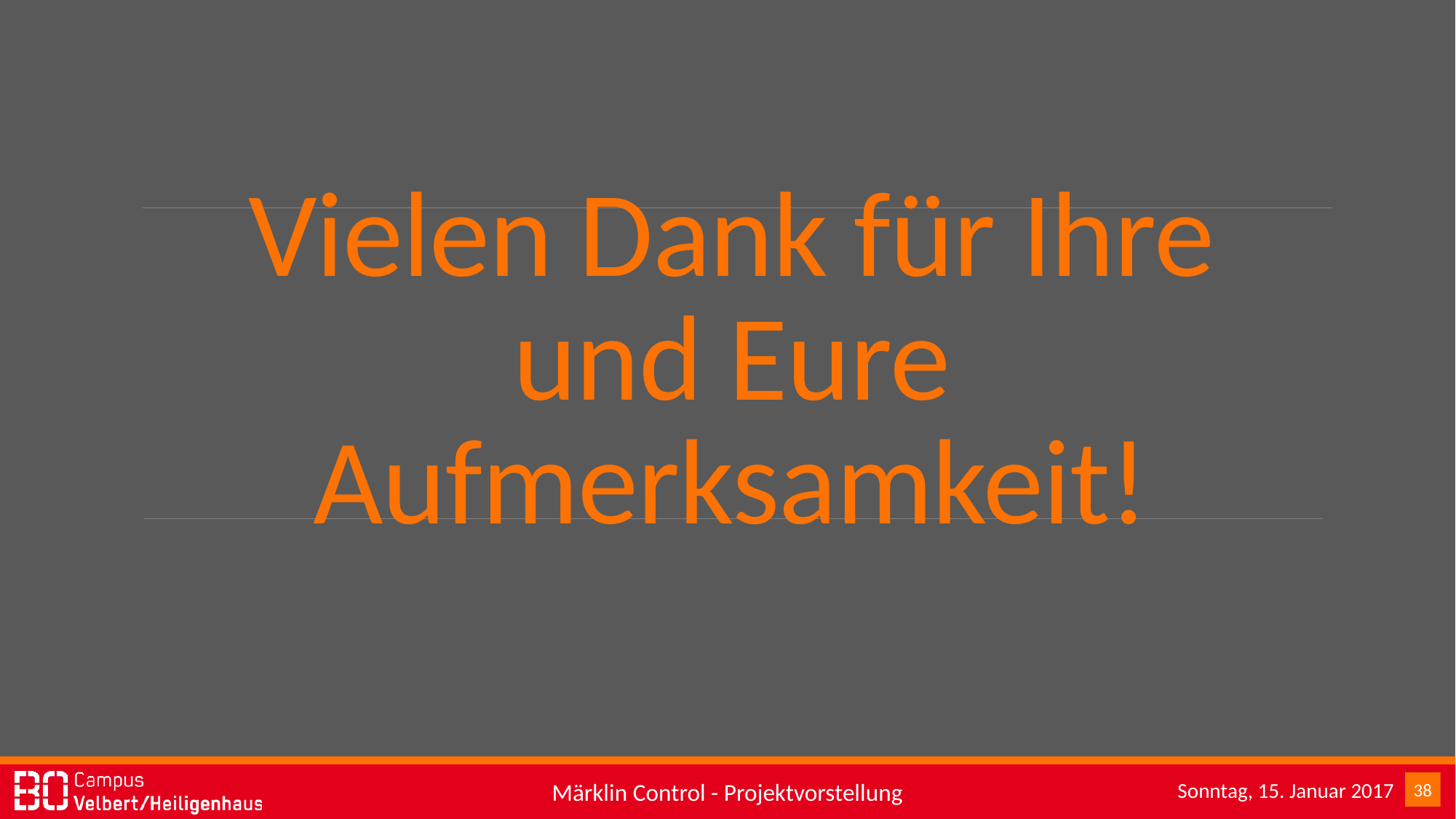

# Vielen Dank für Ihre und Eure Aufmerksamkeit!
Sonntag, 15. Januar 2017
38